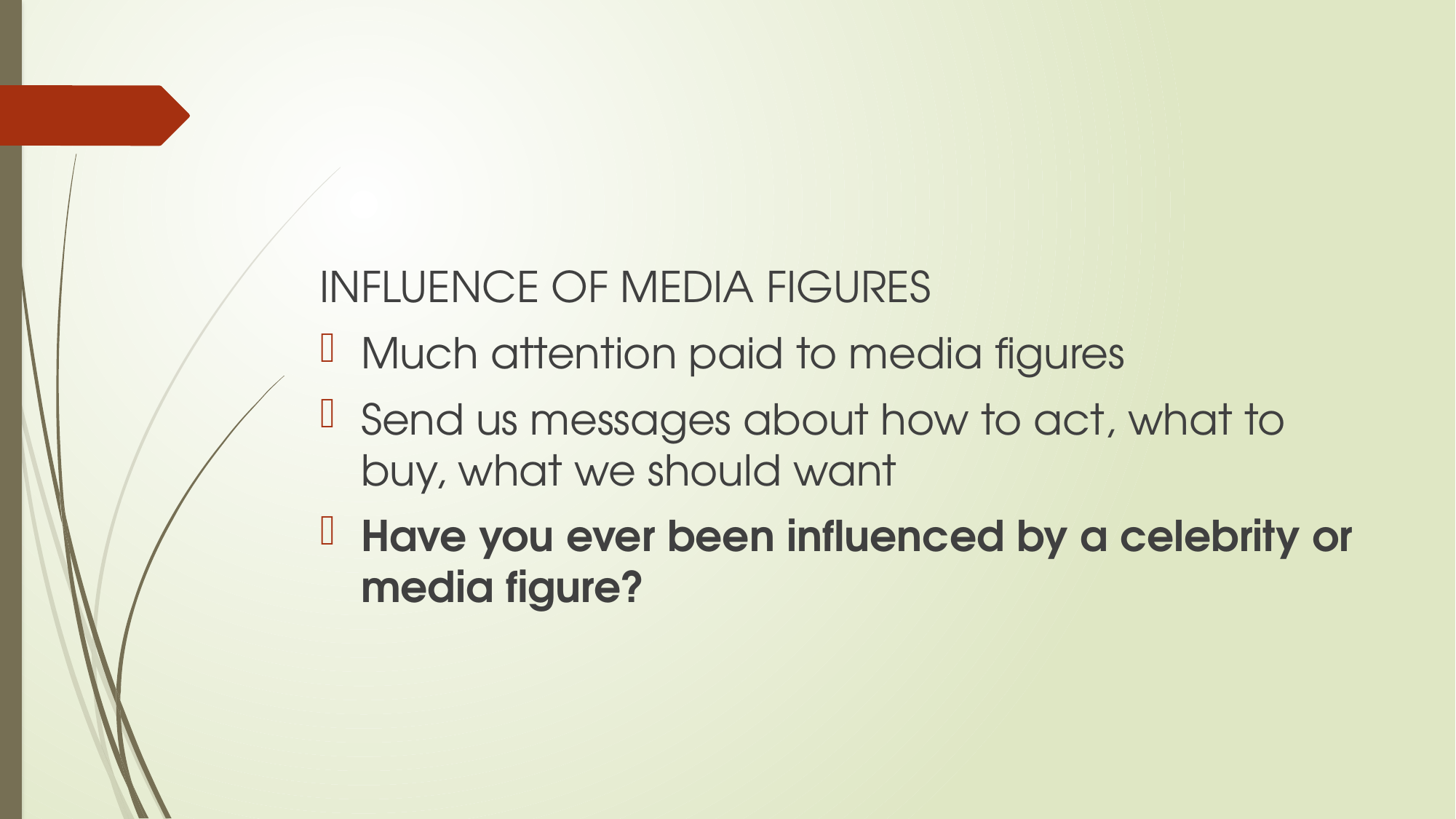

#
INFLUENCE OF MEDIA FIGURES
Much attention paid to media figures
Send us messages about how to act, what to buy, what we should want
Have you ever been influenced by a celebrity or media figure?